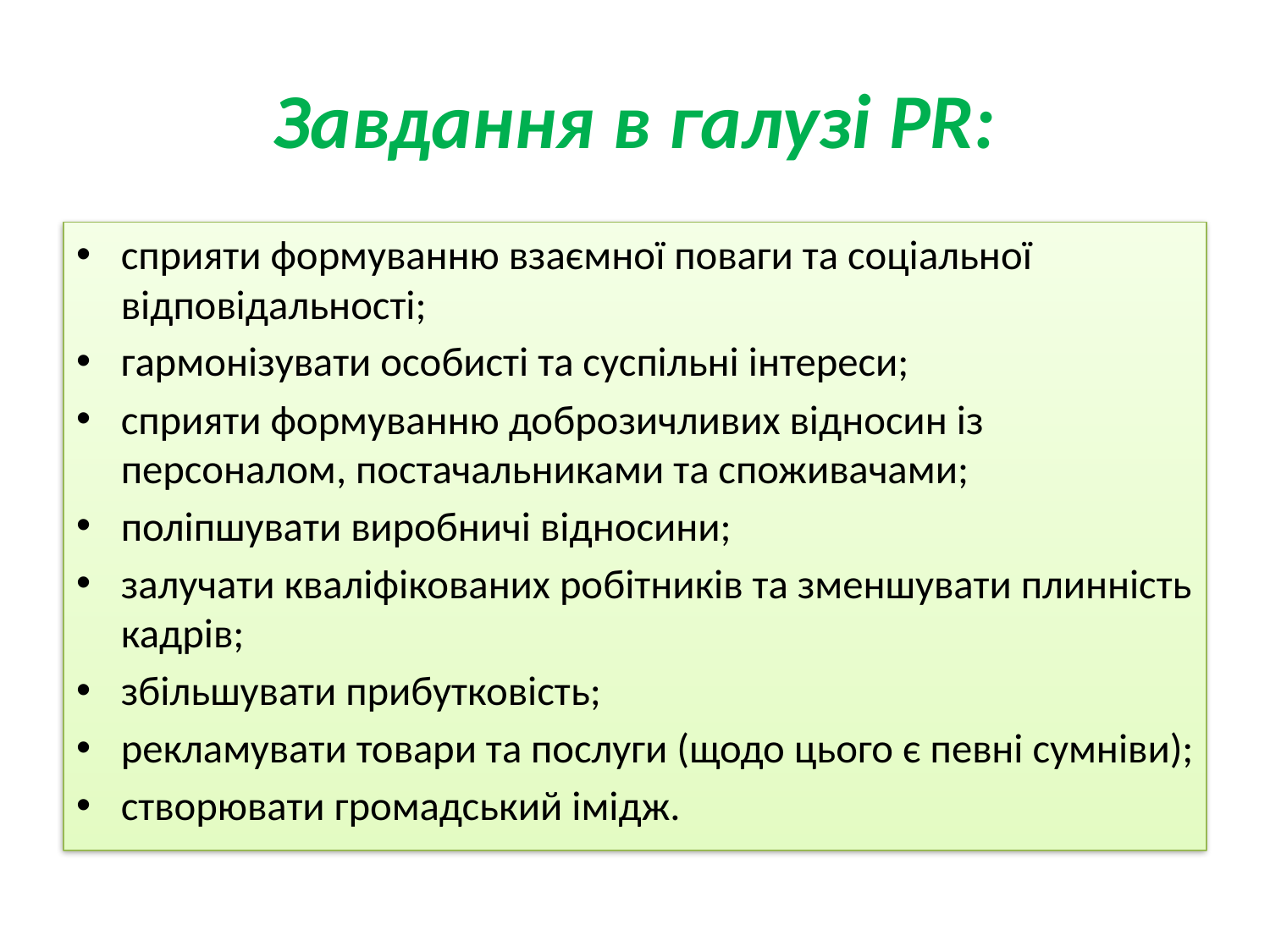

# Завдання в галузі PR:
сприяти формуванню взаємної поваги та соціальної відповідальності;
гармонізувати особисті та суспільні інтереси;
сприяти формуванню доброзичливих відносин із персоналом, постачальниками та споживачами;
поліпшувати виробничі відносини;
залучати кваліфікованих робітників та зменшувати плинність кадрів;
збільшувати прибутковість;
рекламувати товари та послуги (щодо цього є певні сумніви);
створювати громадський імідж.